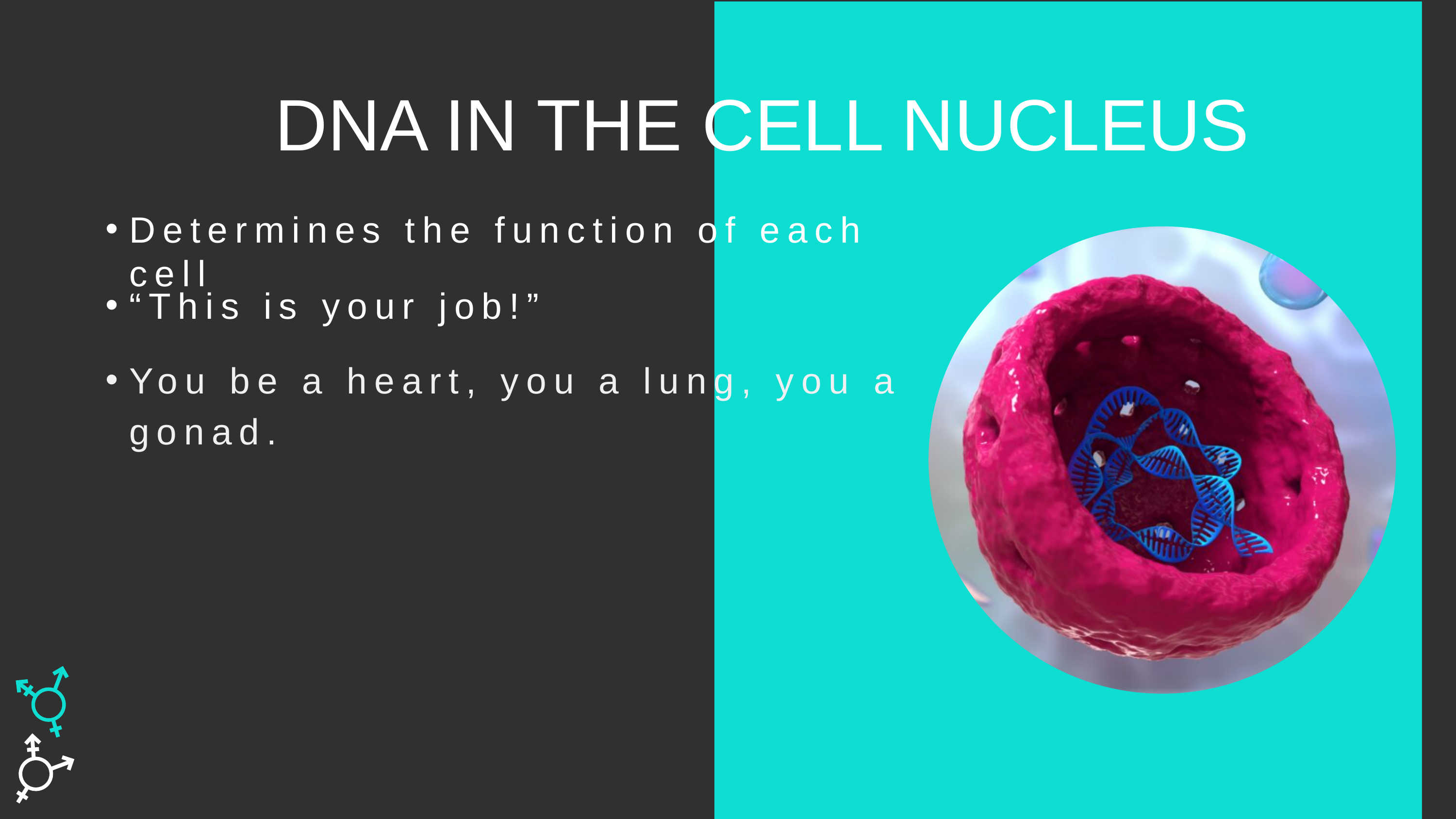

DNA IN THE CELL NUCLEUS
Determines the function of each cell

“This is your job!”
You be a heart, you a lung, you a gonad.